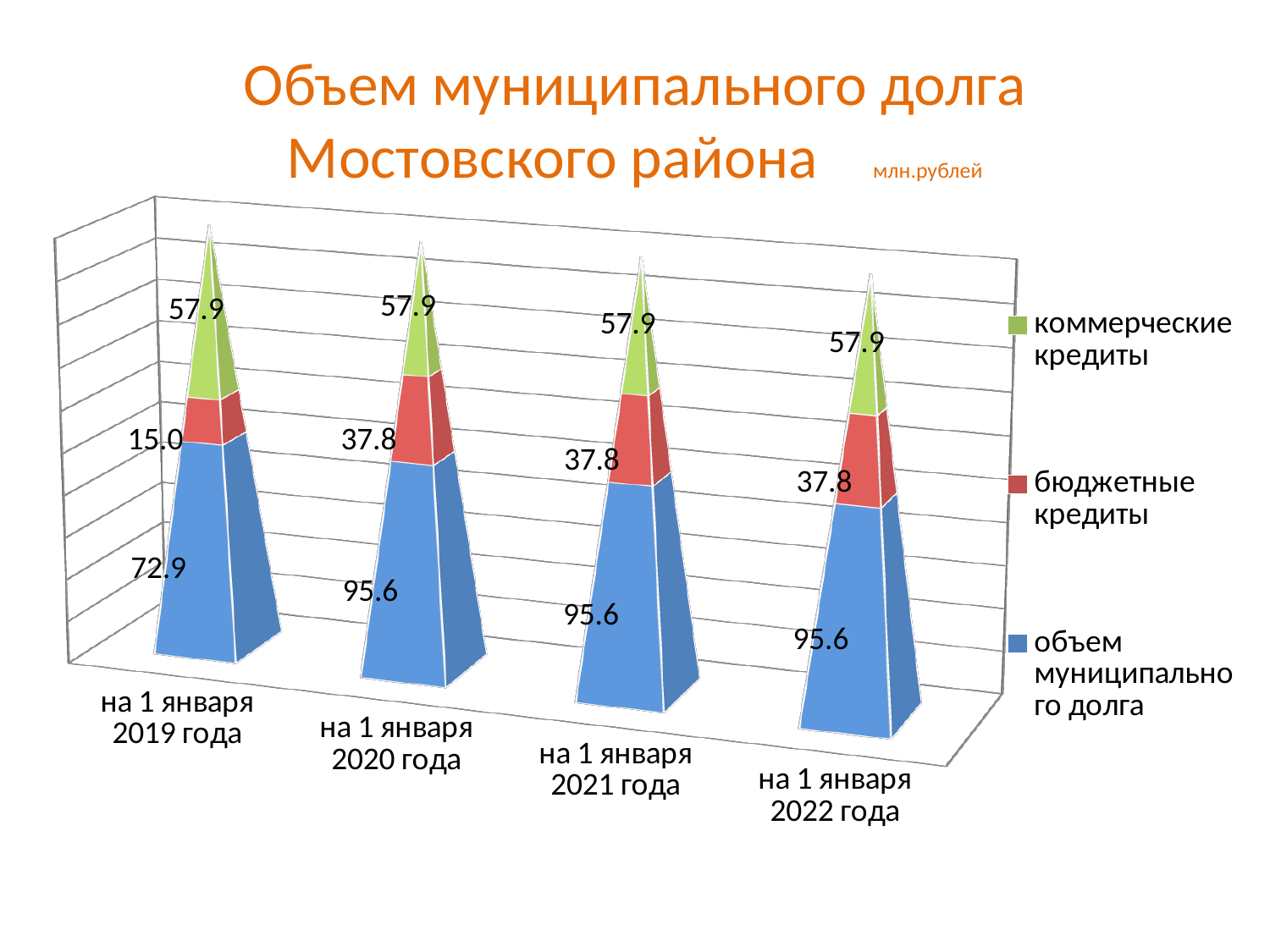

# Объем муниципального долга Мостовского района    млн.рублей

[unsupported chart]